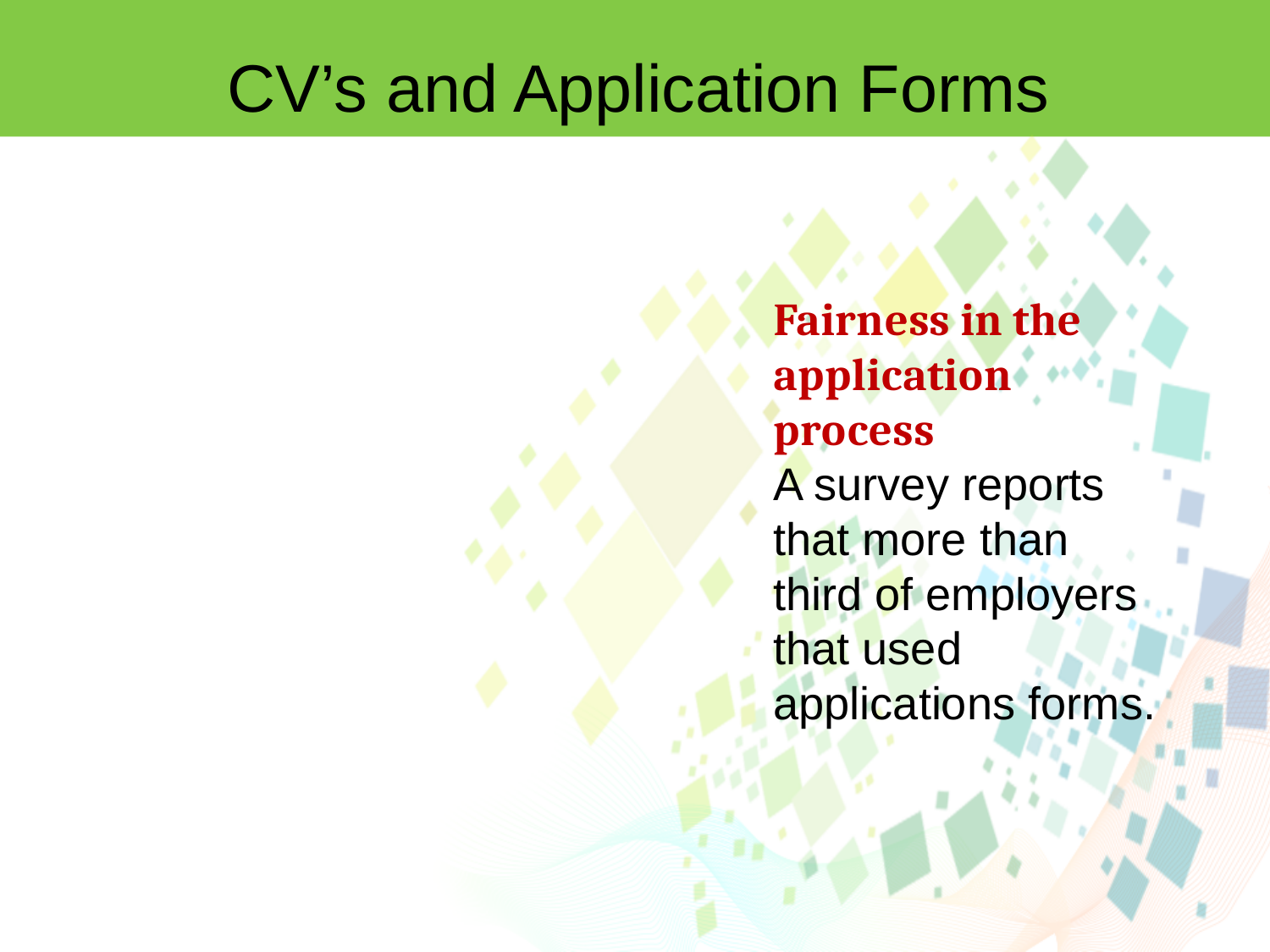

CV’s and Application Forms
Fairness in the application process
A survey reports that more than third of employers that used applications forms.